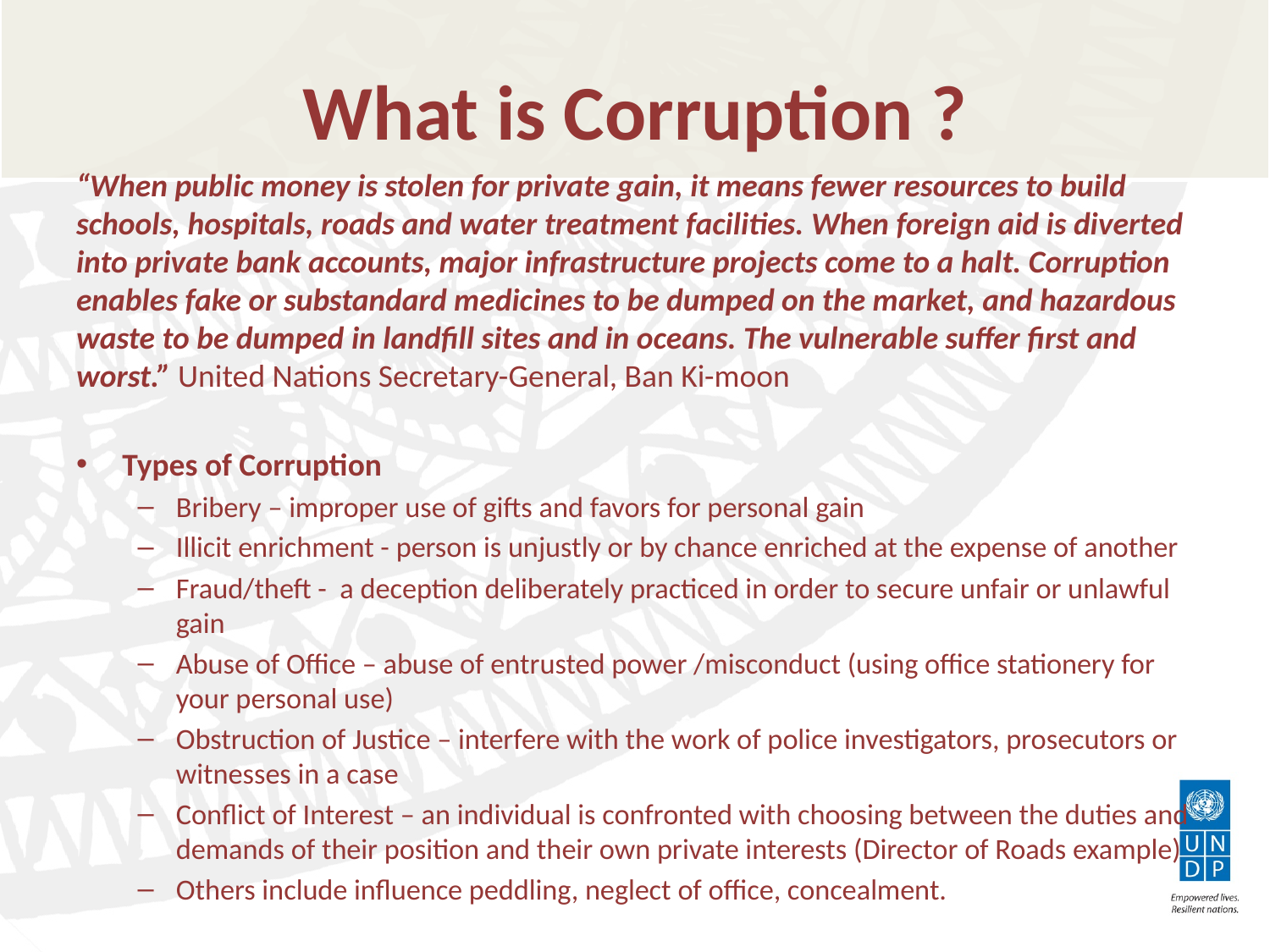

# What is Corruption ?
“When public money is stolen for private gain, it means fewer resources to build schools, hospitals, roads and water treatment facilities. When foreign aid is diverted into private bank accounts, major infrastructure projects come to a halt. Corruption enables fake or substandard medicines to be dumped on the market, and hazardous waste to be dumped in landfill sites and in oceans. The vulnerable suffer first and worst.” United Nations Secretary-General, Ban Ki-moon

Types of Corruption
Bribery – improper use of gifts and favors for personal gain
Illicit enrichment - person is unjustly or by chance enriched at the expense of another
Fraud/theft -  a deception deliberately practiced in order to secure unfair or unlawful gain
Abuse of Office – abuse of entrusted power /misconduct (using office stationery for your personal use)
Obstruction of Justice – interfere with the work of police investigators, prosecutors or witnesses in a case
Conflict of Interest – an individual is confronted with choosing between the duties and demands of their position and their own private interests (Director of Roads example)
Others include influence peddling, neglect of office, concealment.